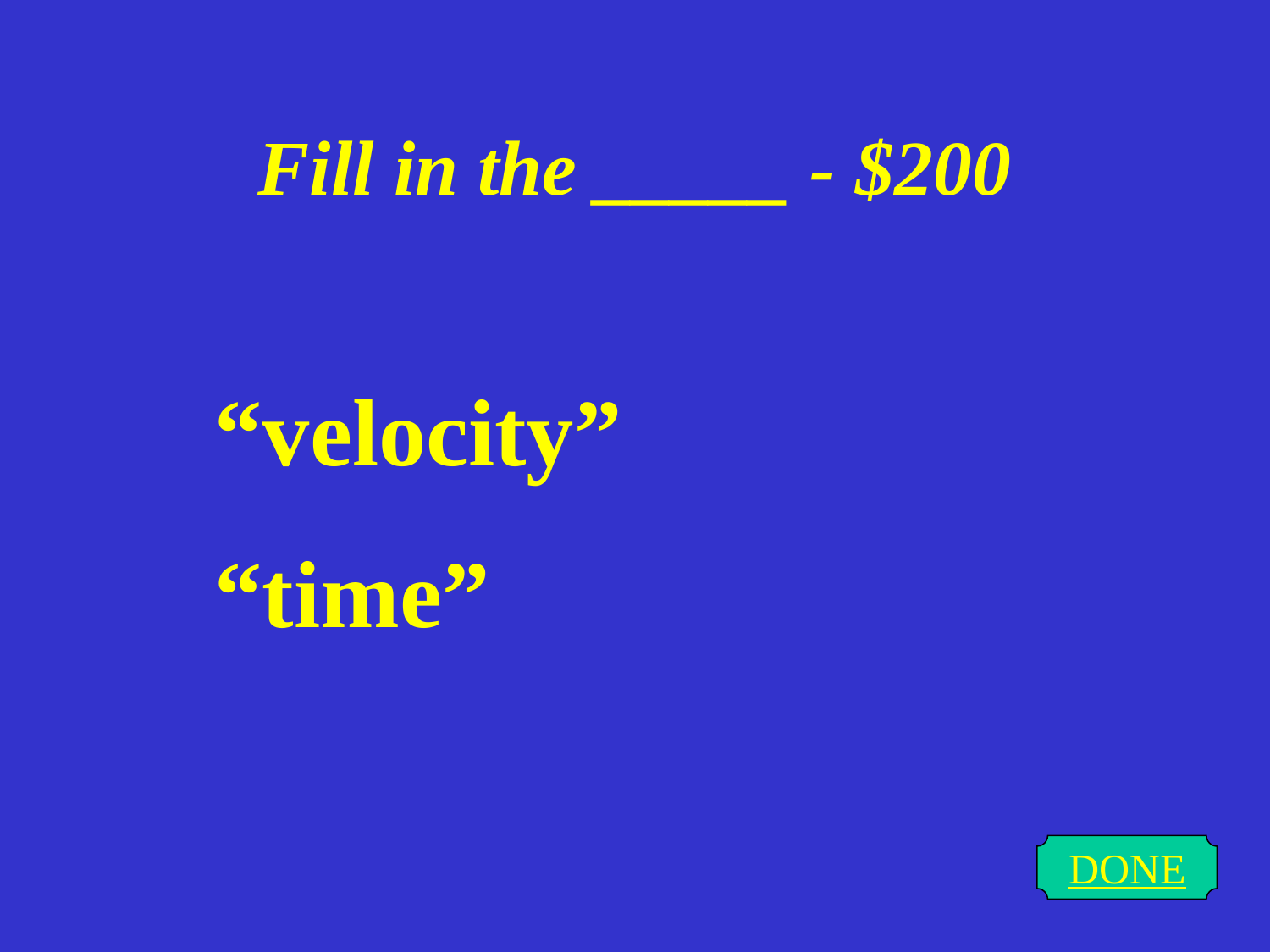

# Fill in the _____ - $200
“velocity”
“time”

DONE